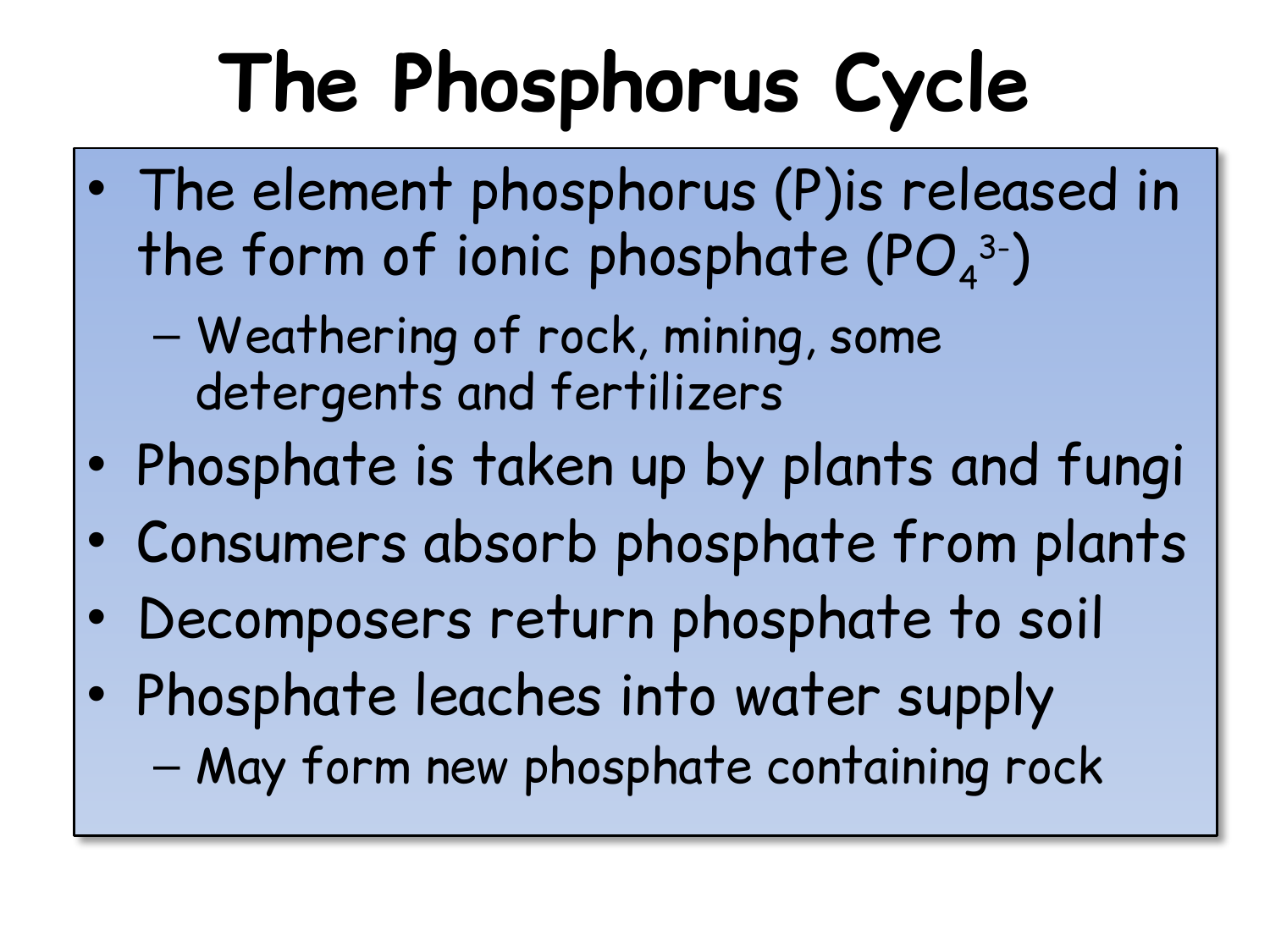

# The Phosphorus Cycle
The element phosphorus (P)is released in the form of ionic phosphate (PO43-)
Weathering of rock, mining, some detergents and fertilizers
Phosphate is taken up by plants and fungi
Consumers absorb phosphate from plants
Decomposers return phosphate to soil
Phosphate leaches into water supply
May form new phosphate containing rock